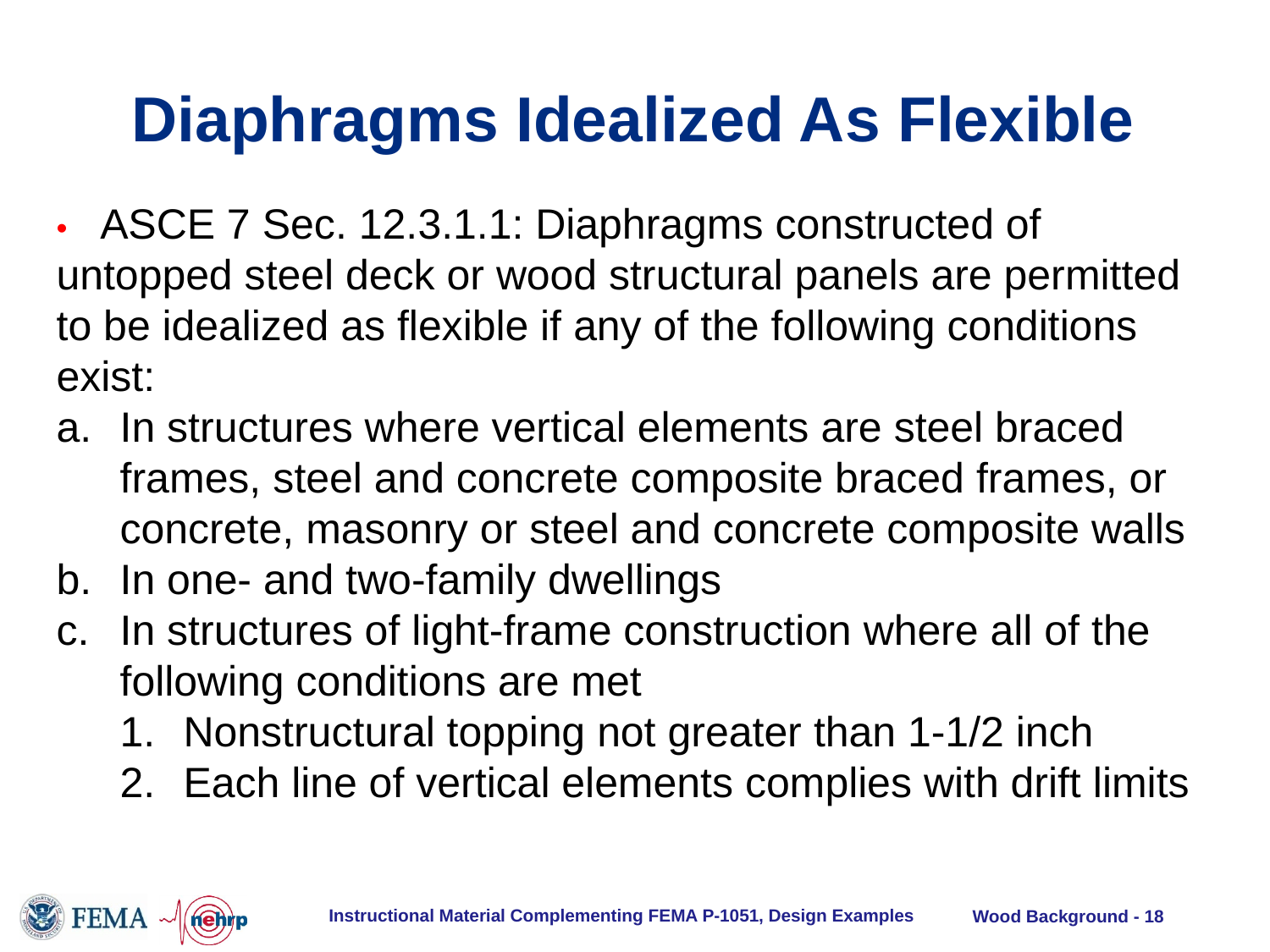

# Diaphragms Idealized As Flexible
•	ASCE 7 Sec. 12.3.1.1: Diaphragms constructed of untopped steel deck or wood structural panels are permitted to be idealized as flexible if any of the following conditions exist:
In structures where vertical elements are steel braced frames, steel and concrete composite braced frames, or concrete, masonry or steel and concrete composite walls
In one- and two-family dwellings
In structures of light-frame construction where all of the following conditions are met
Nonstructural topping not greater than 1-1/2 inch
Each line of vertical elements complies with drift limits